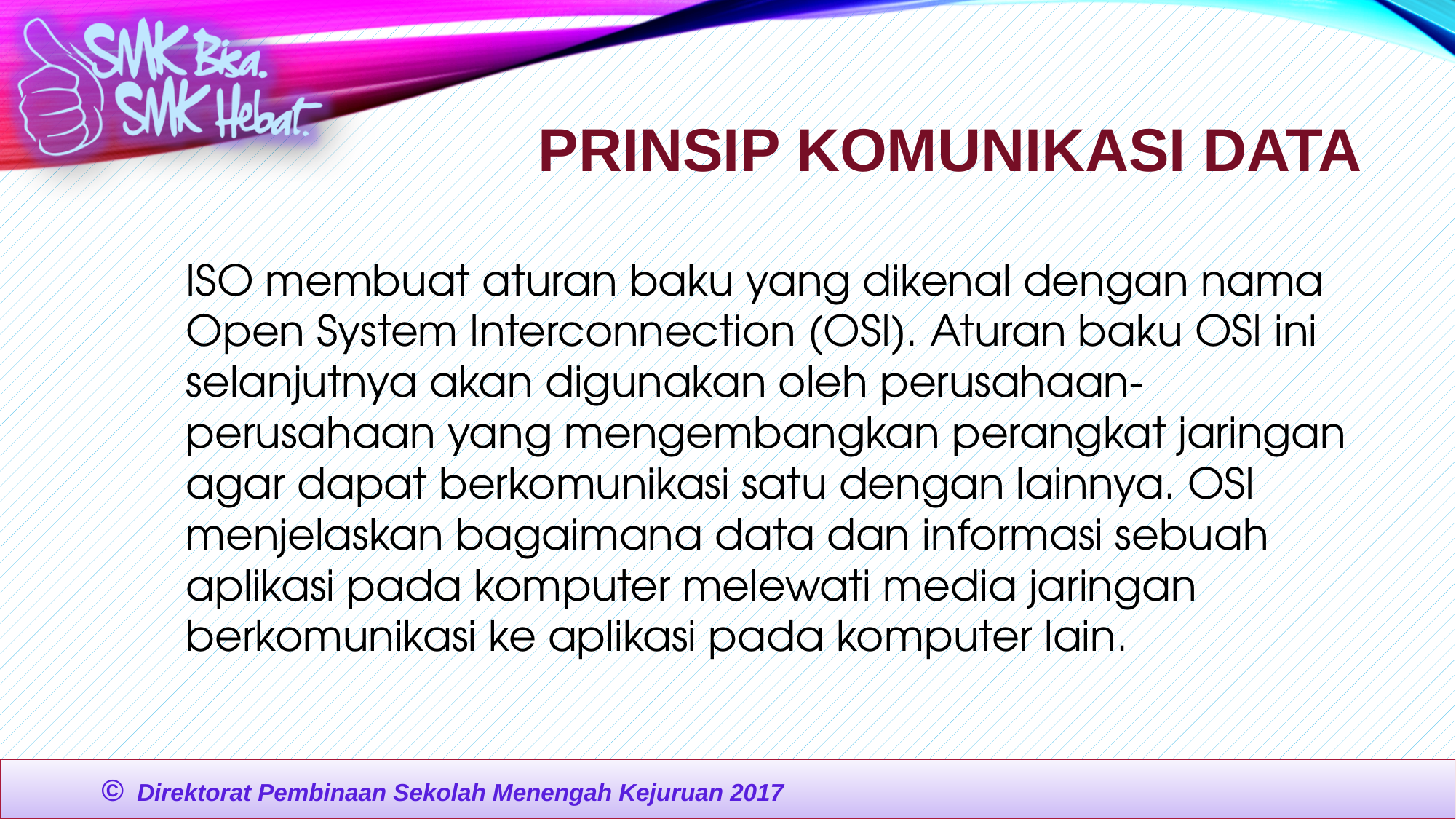

# PRINSIP KOMUNIKASI DATA
ISO membuat aturan baku yang dikenal dengan nama Open System Interconnection (OSI). Aturan baku OSI ini selanjutnya akan digunakan oleh perusahaan-perusahaan yang mengembangkan perangkat jaringan agar dapat berkomunikasi satu dengan lainnya. OSI menjelaskan bagaimana data dan informasi sebuah aplikasi pada komputer melewati media jaringan berkomunikasi ke aplikasi pada komputer lain.